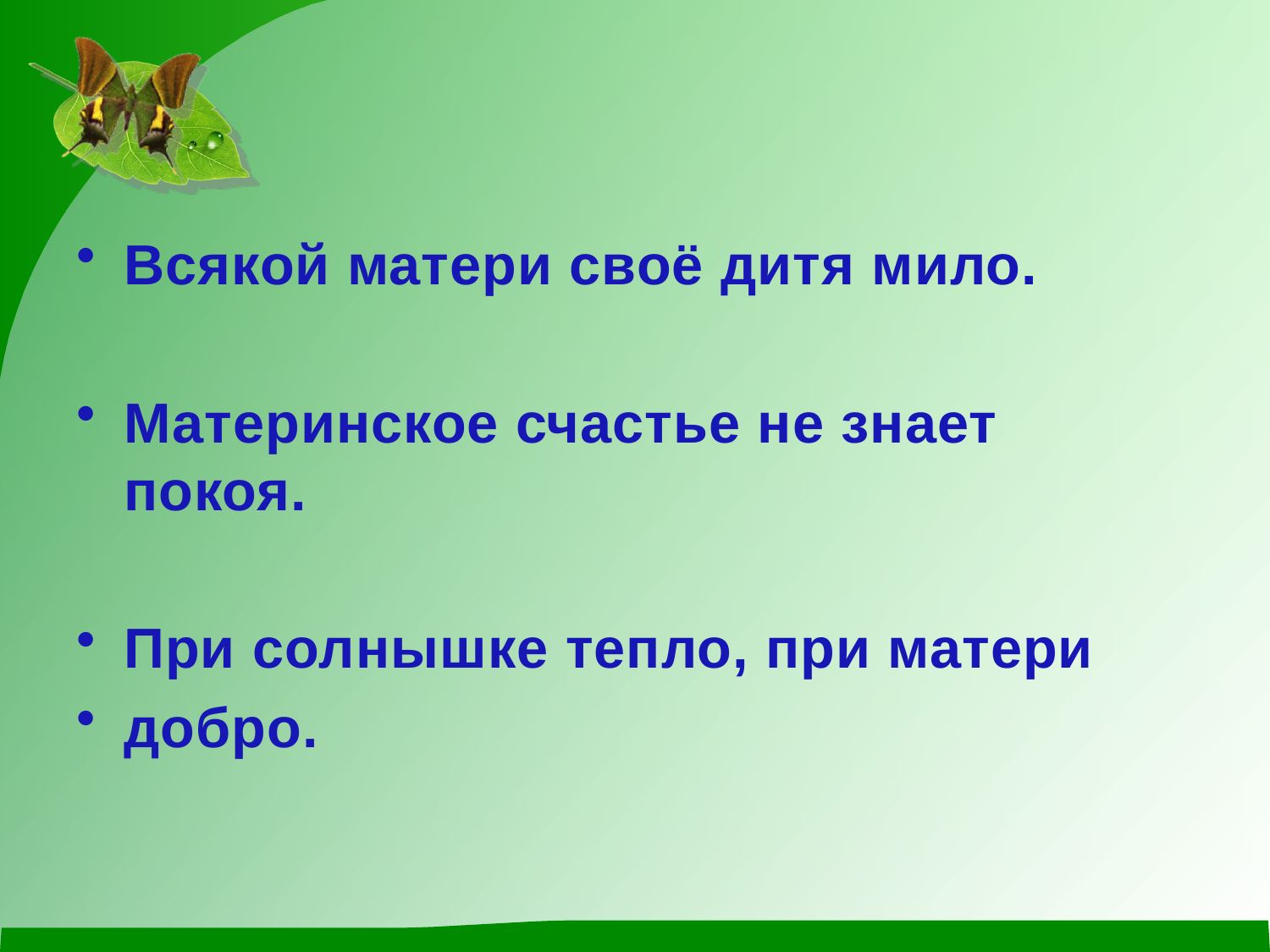

#
Всякой матери своё дитя мило.

Материнское счастье не знает покоя.

При солнышке тепло, при матери
добро.